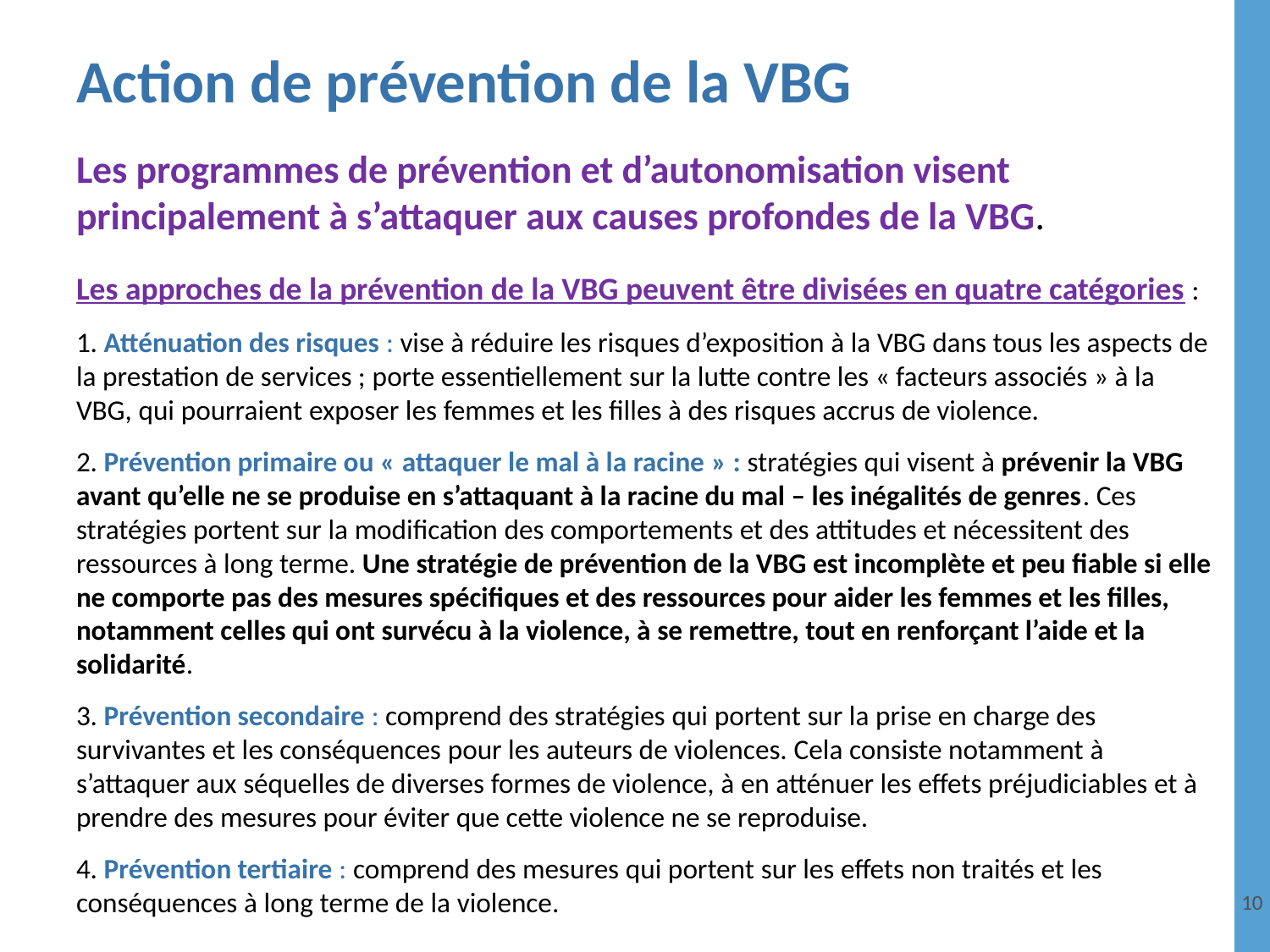

# Action de prévention de la VBG
Les programmes de prévention et d’autonomisation visent principalement à s’attaquer aux causes profondes de la VBG.

Les approches de la prévention de la VBG peuvent être divisées en quatre catégories :

1. Atténuation des risques : vise à réduire les risques d’exposition à la VBG dans tous les aspects de la prestation de services ; porte essentiellement sur la lutte contre les « facteurs associés » à la VBG, qui pourraient exposer les femmes et les filles à des risques accrus de violence.

2. Prévention primaire ou « attaquer le mal à la racine » : stratégies qui visent à prévenir la VBG avant qu’elle ne se produise en s’attaquant à la racine du mal – les inégalités de genres. Ces stratégies portent sur la modification des comportements et des attitudes et nécessitent des ressources à long terme. Une stratégie de prévention de la VBG est incomplète et peu fiable si elle ne comporte pas des mesures spécifiques et des ressources pour aider les femmes et les filles, notamment celles qui ont survécu à la violence, à se remettre, tout en renforçant l’aide et la solidarité.

3. Prévention secondaire : comprend des stratégies qui portent sur la prise en charge des survivantes et les conséquences pour les auteurs de violences. Cela consiste notamment à s’attaquer aux séquelles de diverses formes de violence, à en atténuer les effets préjudiciables et à prendre des mesures pour éviter que cette violence ne se reproduise.

4. Prévention tertiaire : comprend des mesures qui portent sur les effets non traités et les conséquences à long terme de la violence.
10